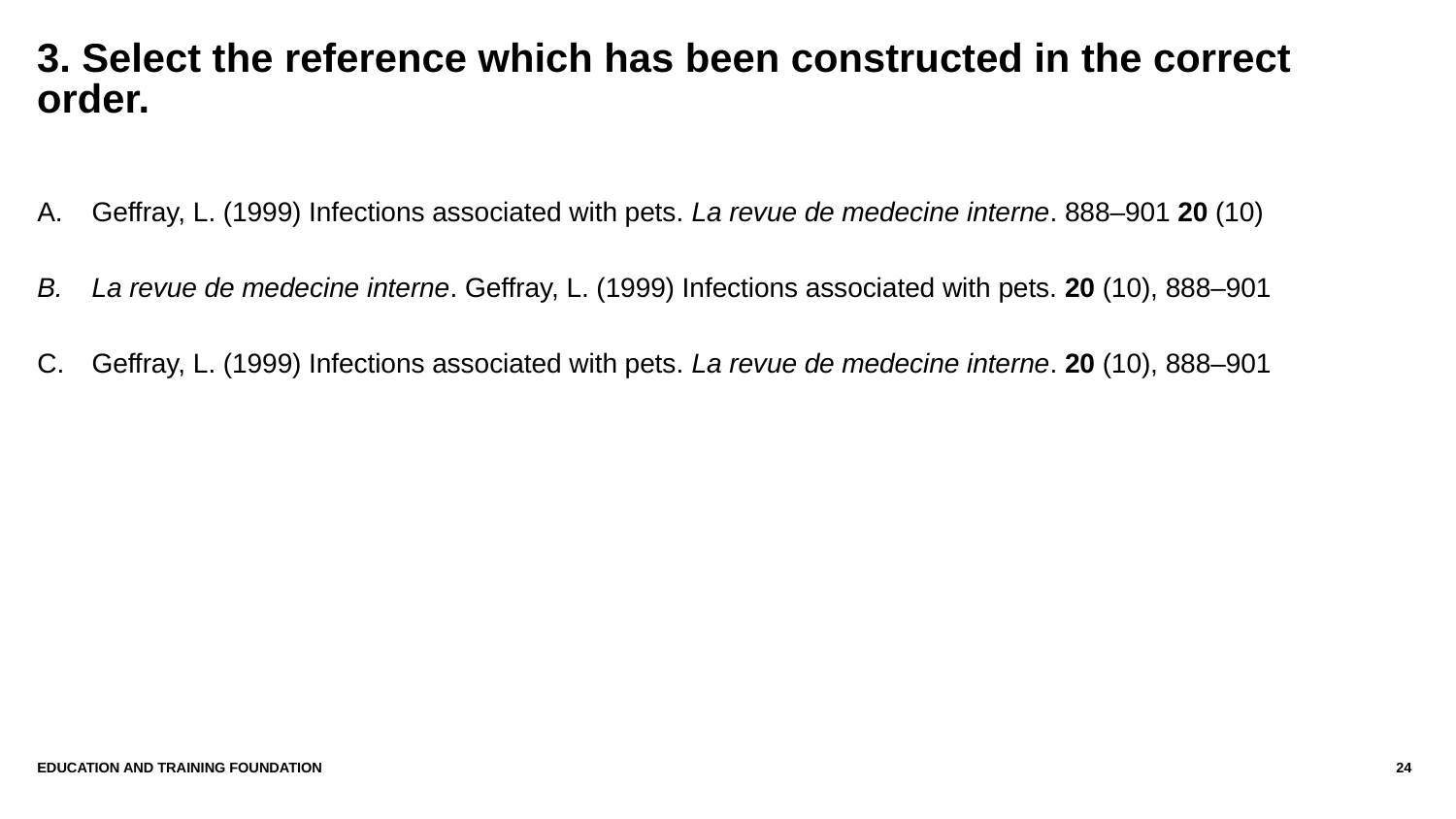

# 3. Select the reference which has been constructed in the correct order.

Geffray, L. (1999) Infections associated with pets. La revue de medecine interne. 888–901 20 (10)

La revue de medecine interne. Geffray, L. (1999) Infections associated with pets. 20 (10), 888–901

Geffray, L. (1999) Infections associated with pets. La revue de medecine interne. 20 (10), 888–901

Education AND Training Foundation
24